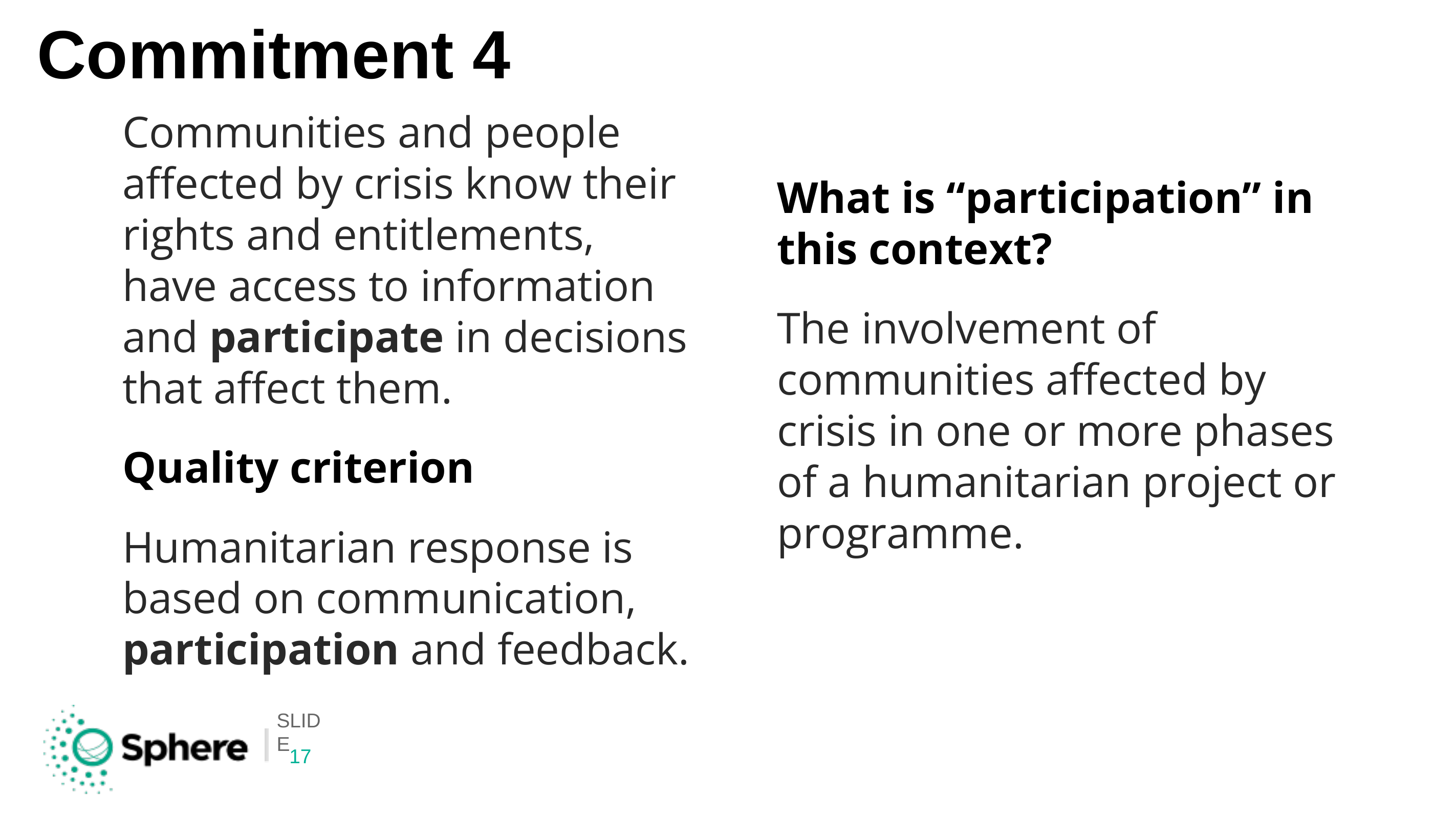

# Commitment 4
Communities and people affected by crisis know their rights and entitlements, have access to information and participate in decisions that affect them.
Quality criterion
Humanitarian response is based on communication, participation and feedback.
What is “participation” in this context?
The involvement of communities affected by crisis in one or more phases of a humanitarian project or programme.
17